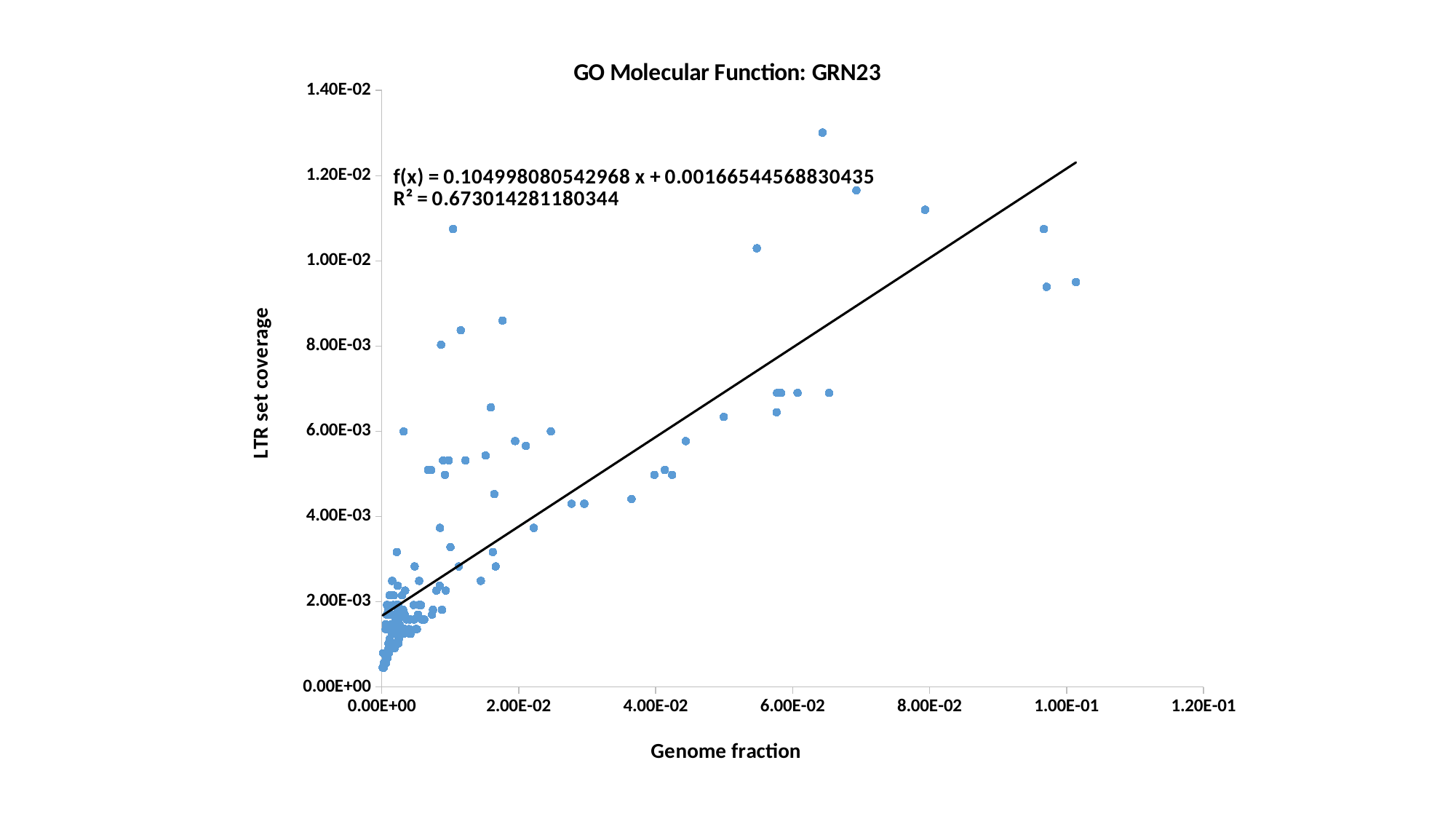

### Chart: GO Molecular Function: GRN23

| Category | LTR fraction |
|---|---|